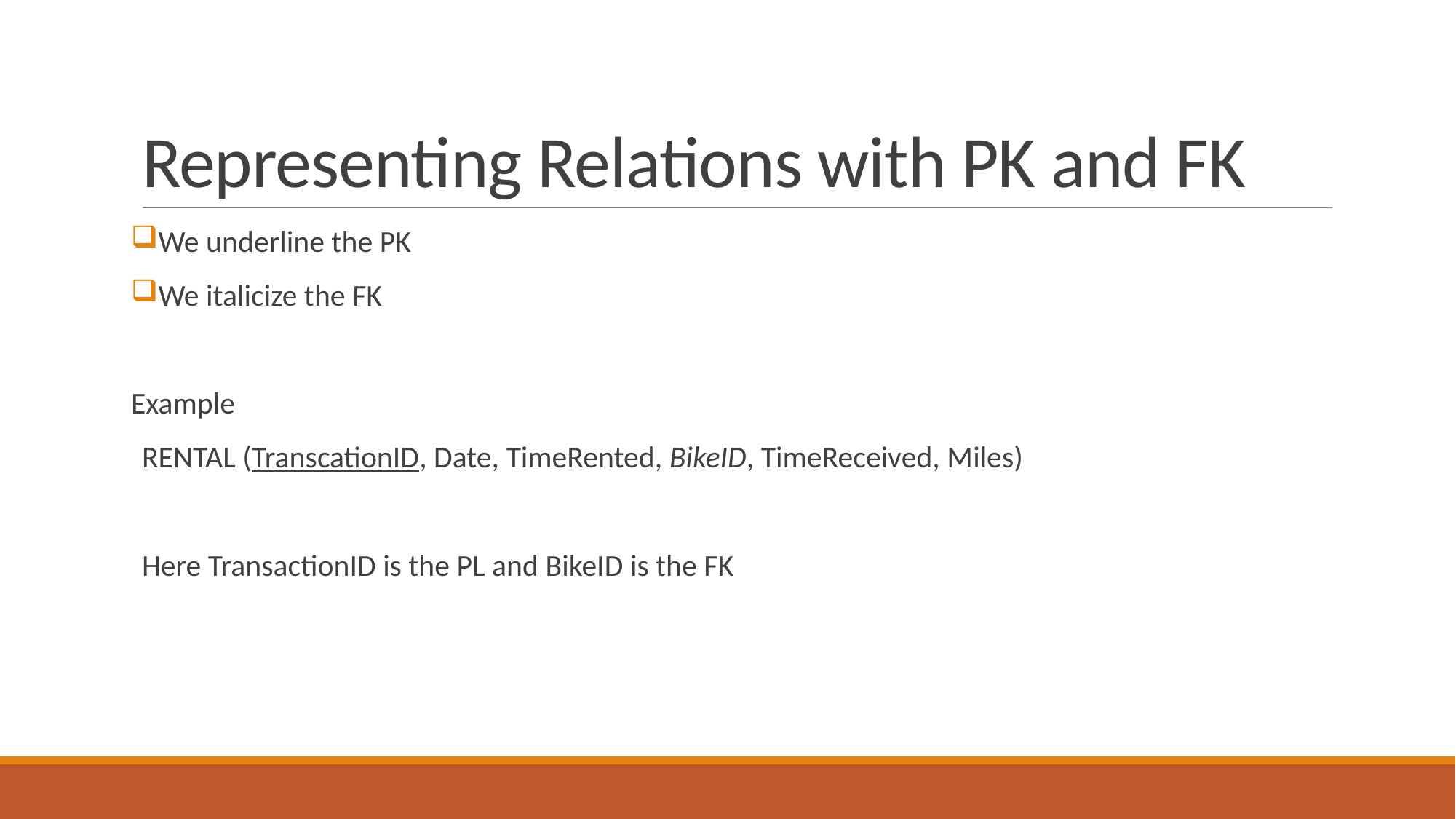

# Representing Relations with PK and FK
We underline the PK
We italicize the FK

Example
RENTAL (TranscationID, Date, TimeRented, BikeID, TimeReceived, Miles)

Here TransactionID is the PL and BikeID is the FK